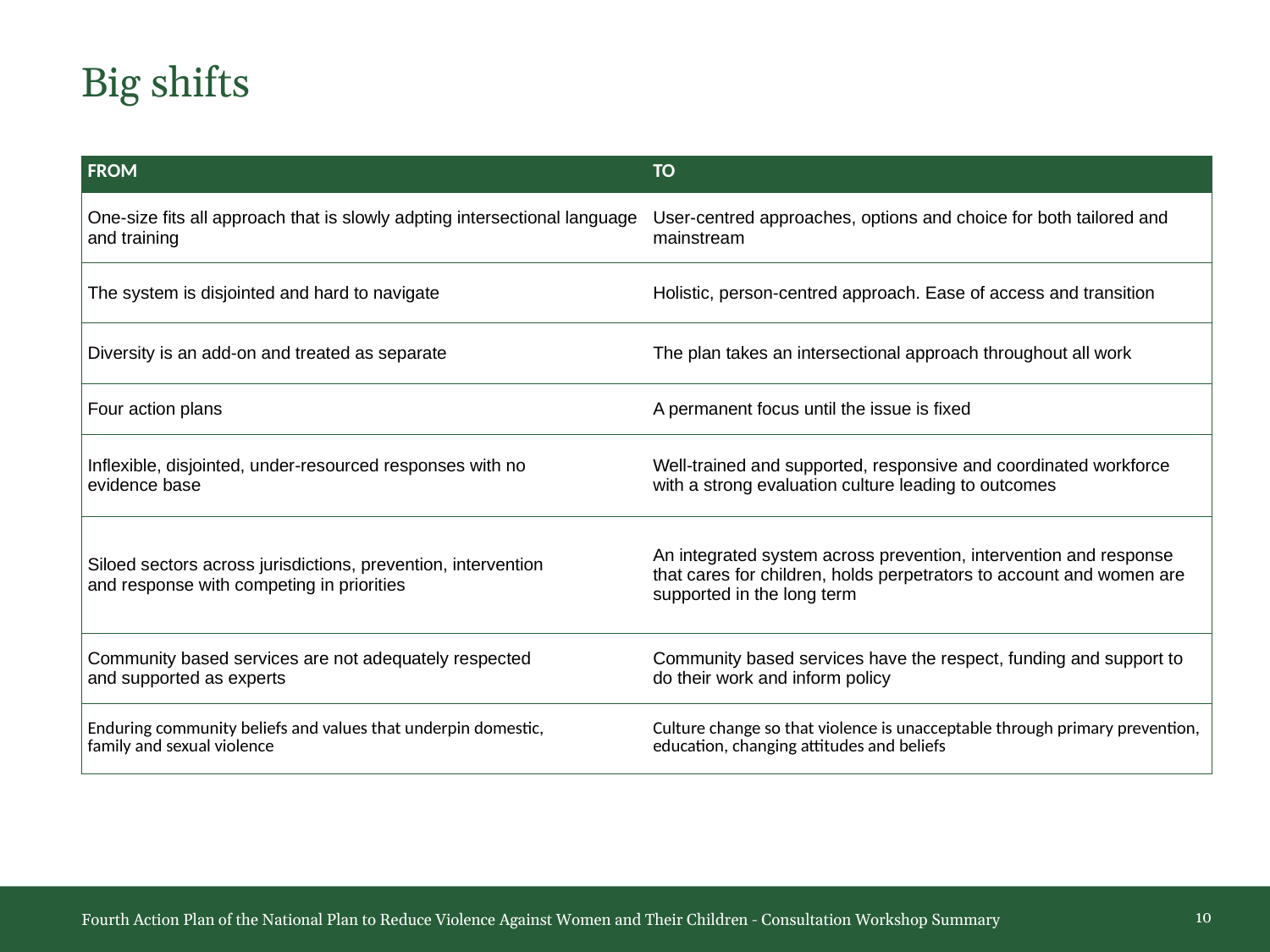

# Big shifts
| FROM | TO |
| --- | --- |
| One-size fits all approach that is slowly adpting intersectional language and training | User-centred approaches, options and choice for both tailored and mainstream |
| The system is disjointed and hard to navigate | Holistic, person-centred approach. Ease of access and transition |
| Diversity is an add-on and treated as separate | The plan takes an intersectional approach throughout all work |
| Four action plans | A permanent focus until the issue is fixed |
| Inflexible, disjointed, under-resourced responses with no evidence base | Well-trained and supported, responsive and coordinated workforce with a strong evaluation culture leading to outcomes |
| Siloed sectors across jurisdictions, prevention, intervention and response with competing in priorities | An integrated system across prevention, intervention and response that cares for children, holds perpetrators to account and women are supported in the long term |
| Community based services are not adequately respected and supported as experts | Community based services have the respect, funding and support to do their work and inform policy |
| Enduring community beliefs and values that underpin domestic, family and sexual violence | Culture change so that violence is unacceptable through primary prevention, education, changing attitudes and beliefs |
10
Fourth Action Plan of the National Plan to Reduce Violence Against Women and Their Children - Consultation Workshop Summary